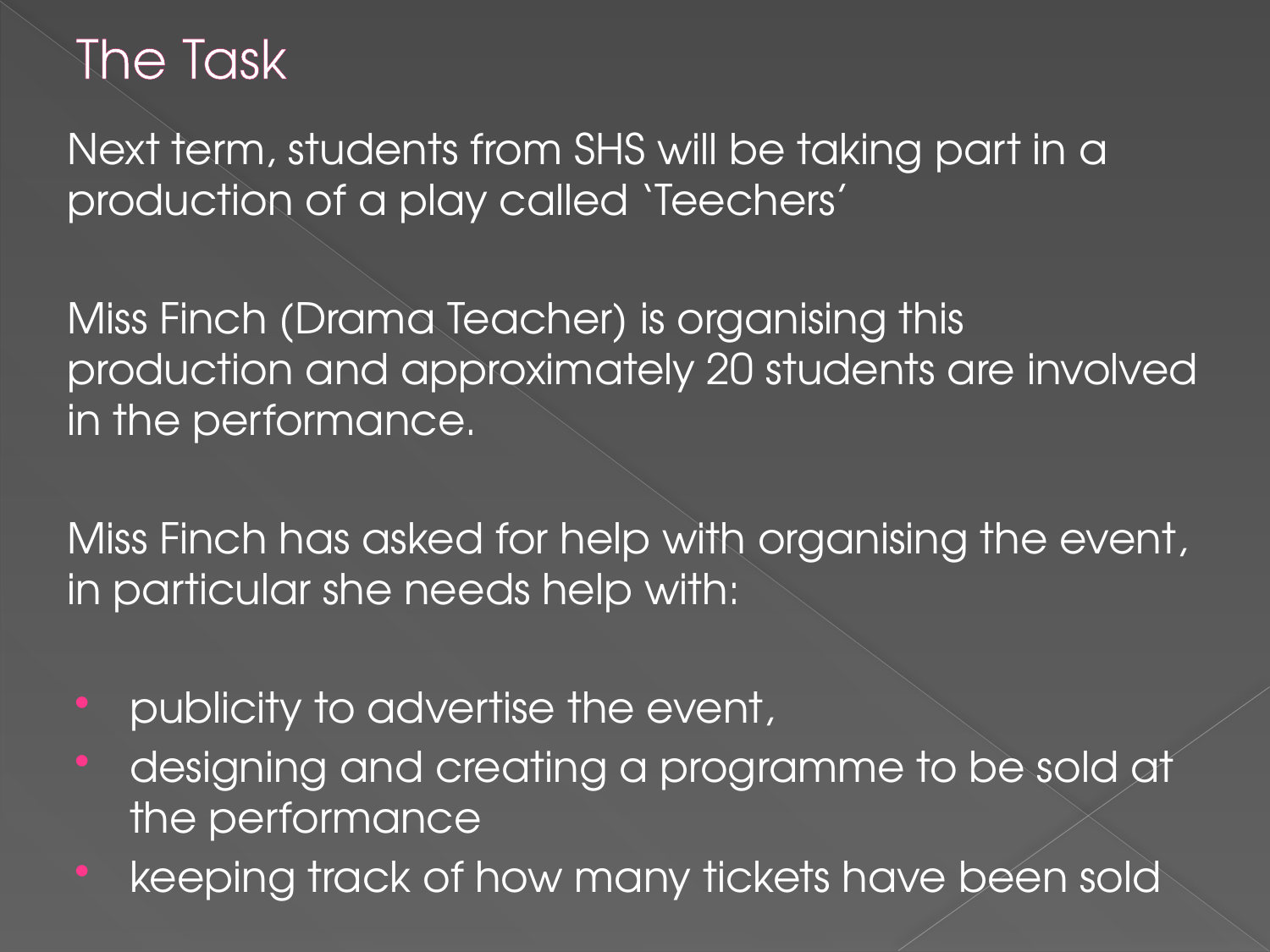

# The Task
Next term, students from SHS will be taking part in a production of a play called ‘Teechers’

Miss Finch (Drama Teacher) is organising this production and approximately 20 students are involved in the performance.

Miss Finch has asked for help with organising the event, in particular she needs help with:

publicity to advertise the event,
designing and creating a programme to be sold at the performance
keeping track of how many tickets have been sold